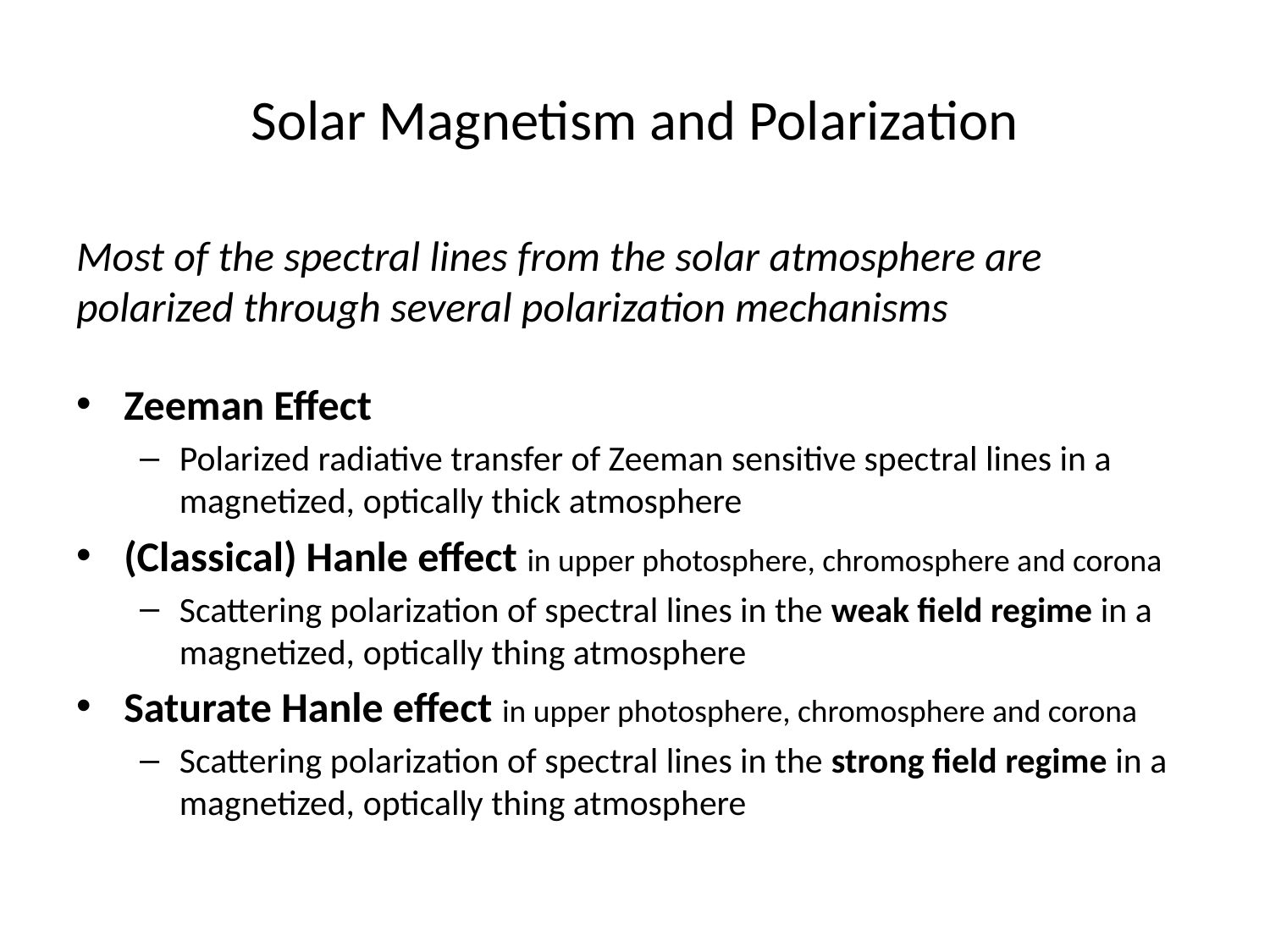

# Solar Magnetism and Polarization
Most of the spectral lines from the solar atmosphere are polarized through several polarization mechanisms

Zeeman Effect
Polarized radiative transfer of Zeeman sensitive spectral lines in a magnetized, optically thick atmosphere
(Classical) Hanle effect in upper photosphere, chromosphere and corona
Scattering polarization of spectral lines in the weak field regime in a magnetized, optically thing atmosphere
Saturate Hanle effect in upper photosphere, chromosphere and corona
Scattering polarization of spectral lines in the strong field regime in a magnetized, optically thing atmosphere